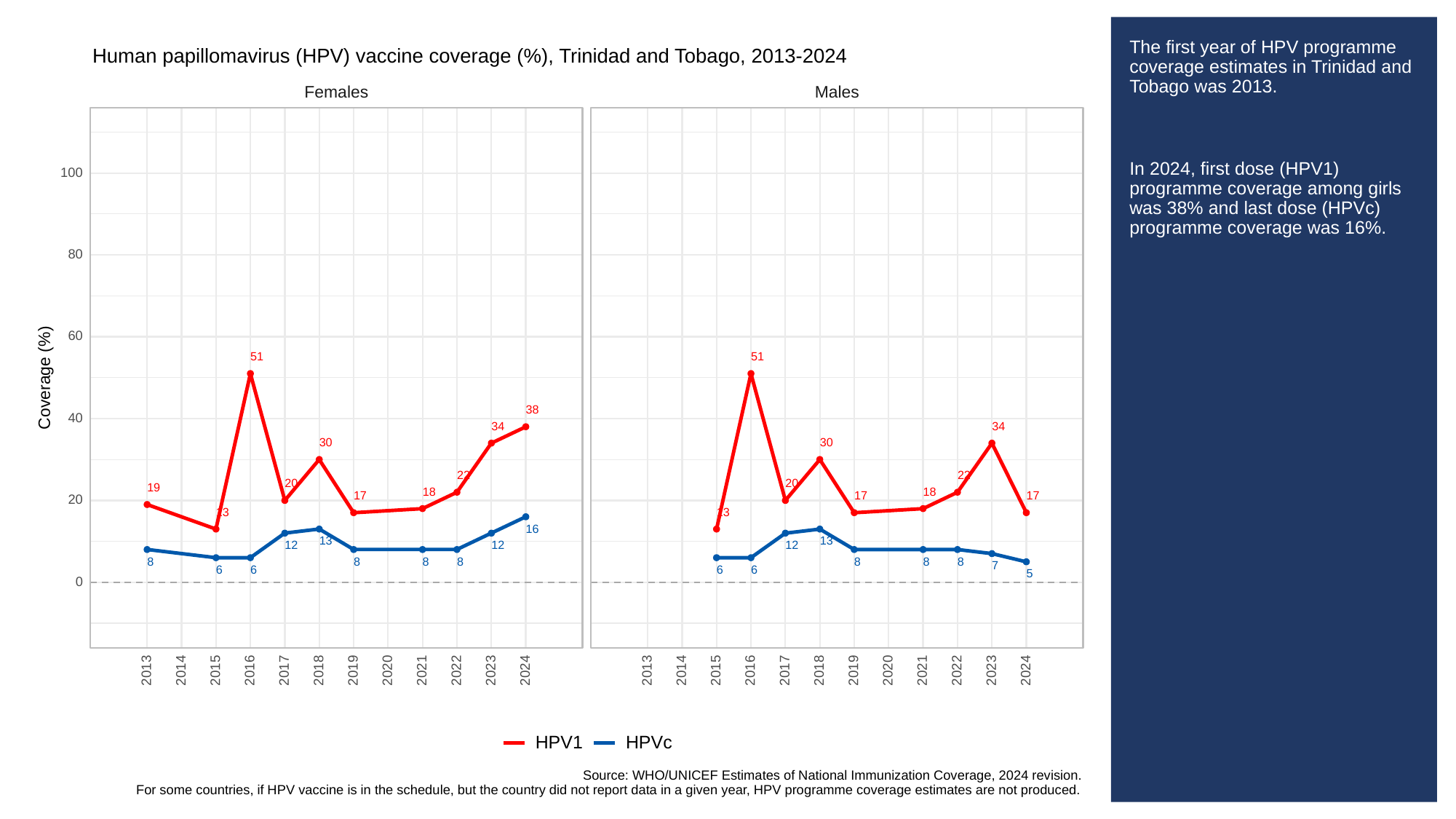

# The first year of HPV programme coverage estimates in Trinidad and Tobago was 2013.

In 2024, first dose (HPV1) programme coverage among girls was 38% and last dose (HPVc) programme coverage was 16%.

Human papillomavirus (HPV) vaccine coverage (%), Trinidad and Tobago, 2013-2024
Females
Males

100

80

60

51
51
Coverage (%)

38
40

34
34

30
30

22
22
20
20
19
18
18

17
17
17
20

13
13

16

13
13

12
12
12

8
8
8
8
8
8
8

7
6
6
6
6
5
0

2013
2023
2013
2023
2014
2015
2016
2017
2018
2019
2020
2021
2022
2024
2014
2015
2016
2017
2018
2019
2020
2021
2022
2024
HPVc
HPV1

Source: WHO/UNICEF Estimates of National Immunization Coverage, 2024 revision.
For some countries, if HPV vaccine is in the schedule, but the country did not report data in a given year, HPV programme coverage estimates are not produced.